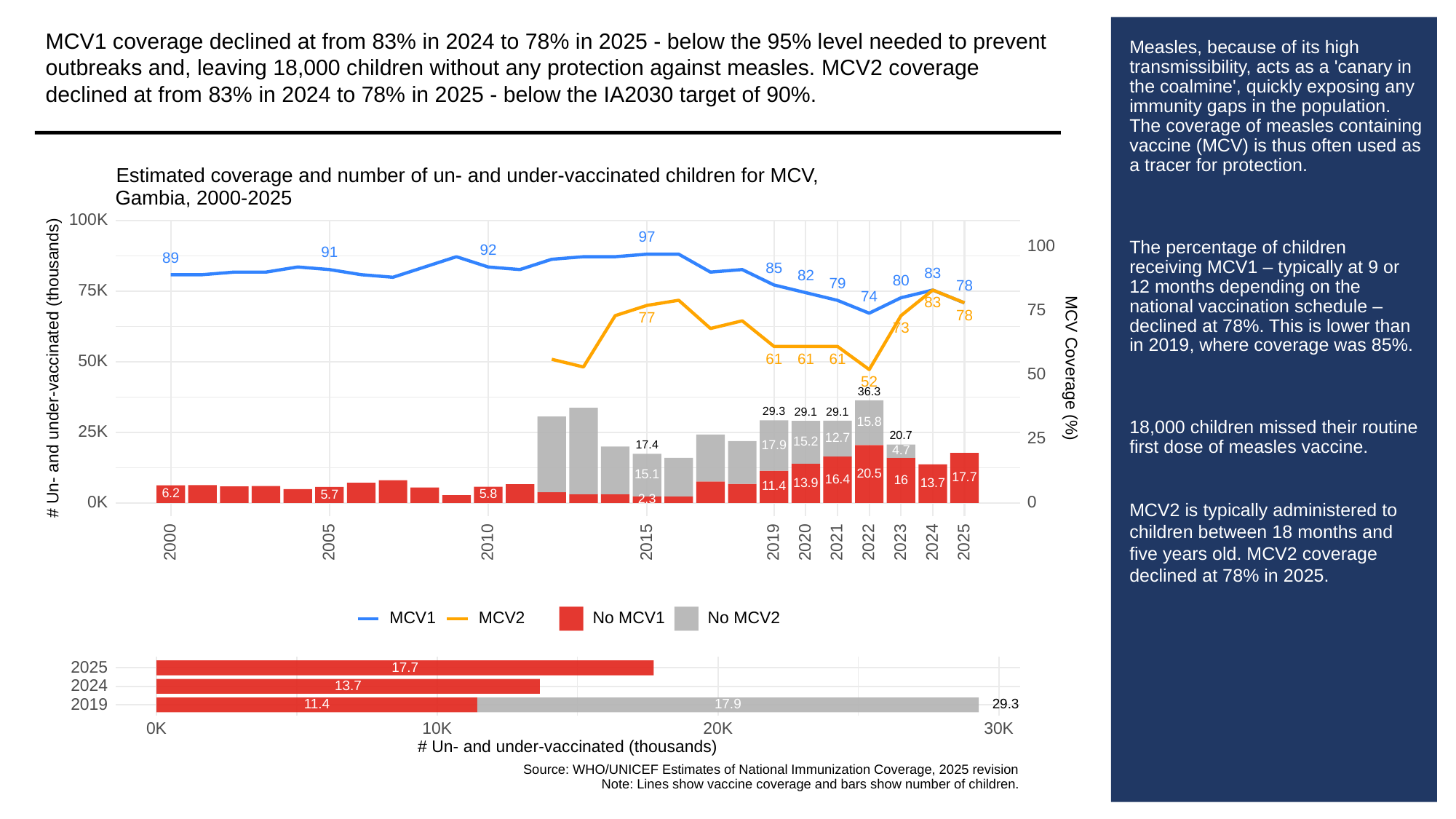

MCV1 coverage declined at from 83% in 2024 to 78% in 2025 - below the 95% level needed to prevent outbreaks and, leaving 18,000 children without any protection against measles. MCV2 coverage declined at from 83% in 2024 to 78% in 2025 - below the IA2030 target of 90%.
# Measles, because of its high transmissibility, acts as a 'canary in the coalmine', quickly exposing any immunity gaps in the population. The coverage of measles containing vaccine (MCV) is thus often used as a tracer for protection.

The percentage of children receiving MCV1 – typically at 9 or 12 months depending on the national vaccination schedule – declined at 78%. This is lower than in 2019, where coverage was 85%.

18,000 children missed their routine first dose of measles vaccine.

MCV2 is typically administered to children between 18 months and five years old. MCV2 coverage declined at 78% in 2025.

Estimated coverage and number of un- and under-vaccinated children for MCV,
Gambia, 2000-2025
100K

97
100
92
91
89

85
83
82
80
79
78
75K

74
83
75
78
77
73

61
61
61
50K
# Un- and under-vaccinated (thousands)
MCV Coverage (%)

50
52
36.3

29.3

29.1
29.1

15.8

25K
20.7

25
12.7

15.2
17.9

17.4

4.7

20.5
15.1

17.7
16.4
16
13.9
13.7

11.4

6.2
5.8
5.7

2.3

0K
0

2023
2000
2005
2010
2015
2019
2020
2021
2022
2024
2025

MCV1
MCV2
No MCV1
No MCV2

2025
17.7

2024
13.7

2019
29.3
17.9
11.4

30K
0K
10K
20K
# Un- and under-vaccinated (thousands)
Source: WHO/UNICEF Estimates of National Immunization Coverage, 2025 revision
Note: Lines show vaccine coverage and bars show number of children.